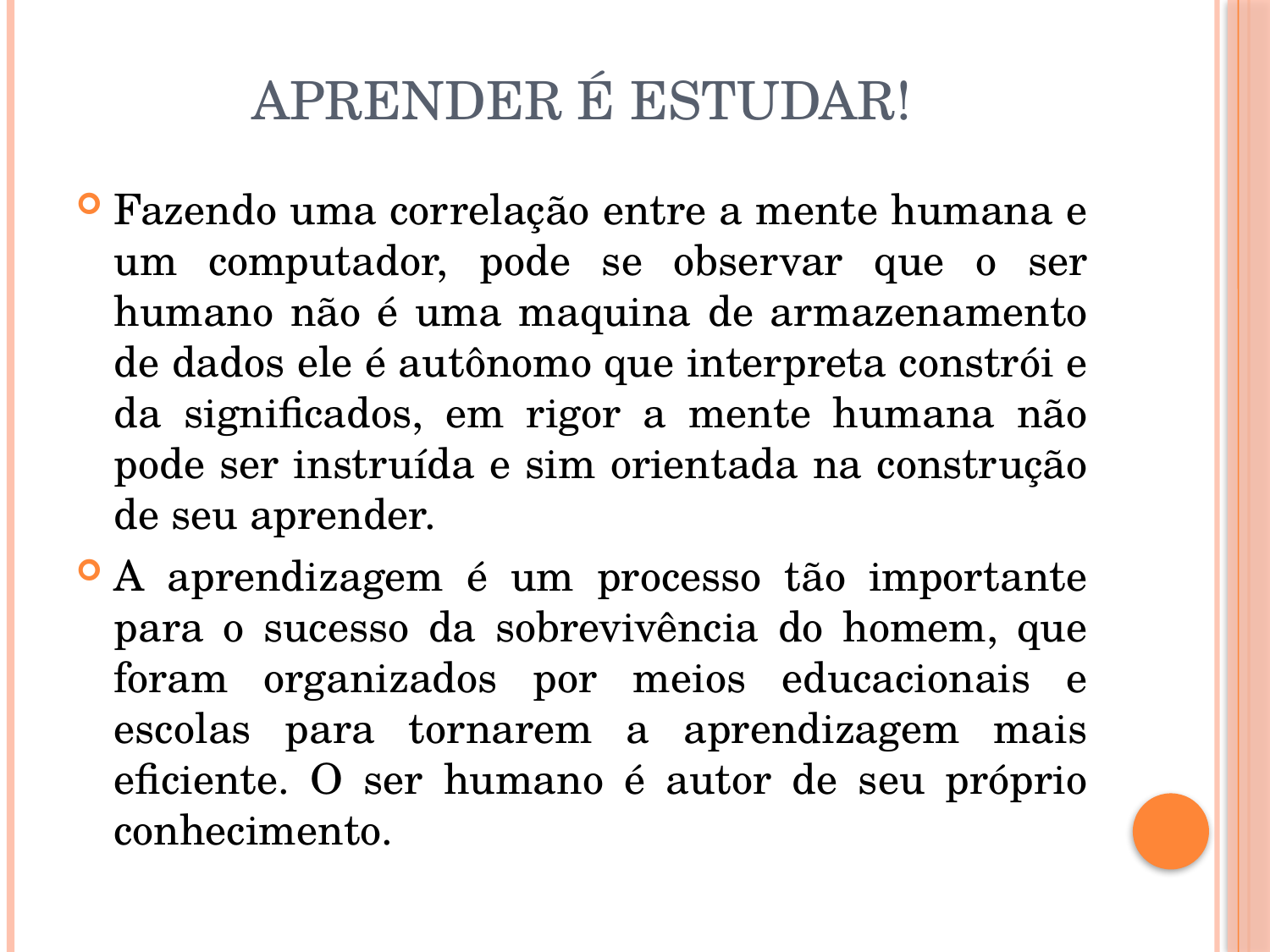

# Aprender é estudar!
Fazendo uma correlação entre a mente humana e um computador, pode se observar que o ser humano não é uma maquina de armazenamento de dados ele é autônomo que interpreta constrói e da significados, em rigor a mente humana não pode ser instruída e sim orientada na construção de seu aprender.
A aprendizagem é um processo tão importante para o sucesso da sobrevivência do homem, que foram organizados por meios educacionais e escolas para tornarem a aprendizagem mais eficiente. O ser humano é autor de seu próprio conhecimento.